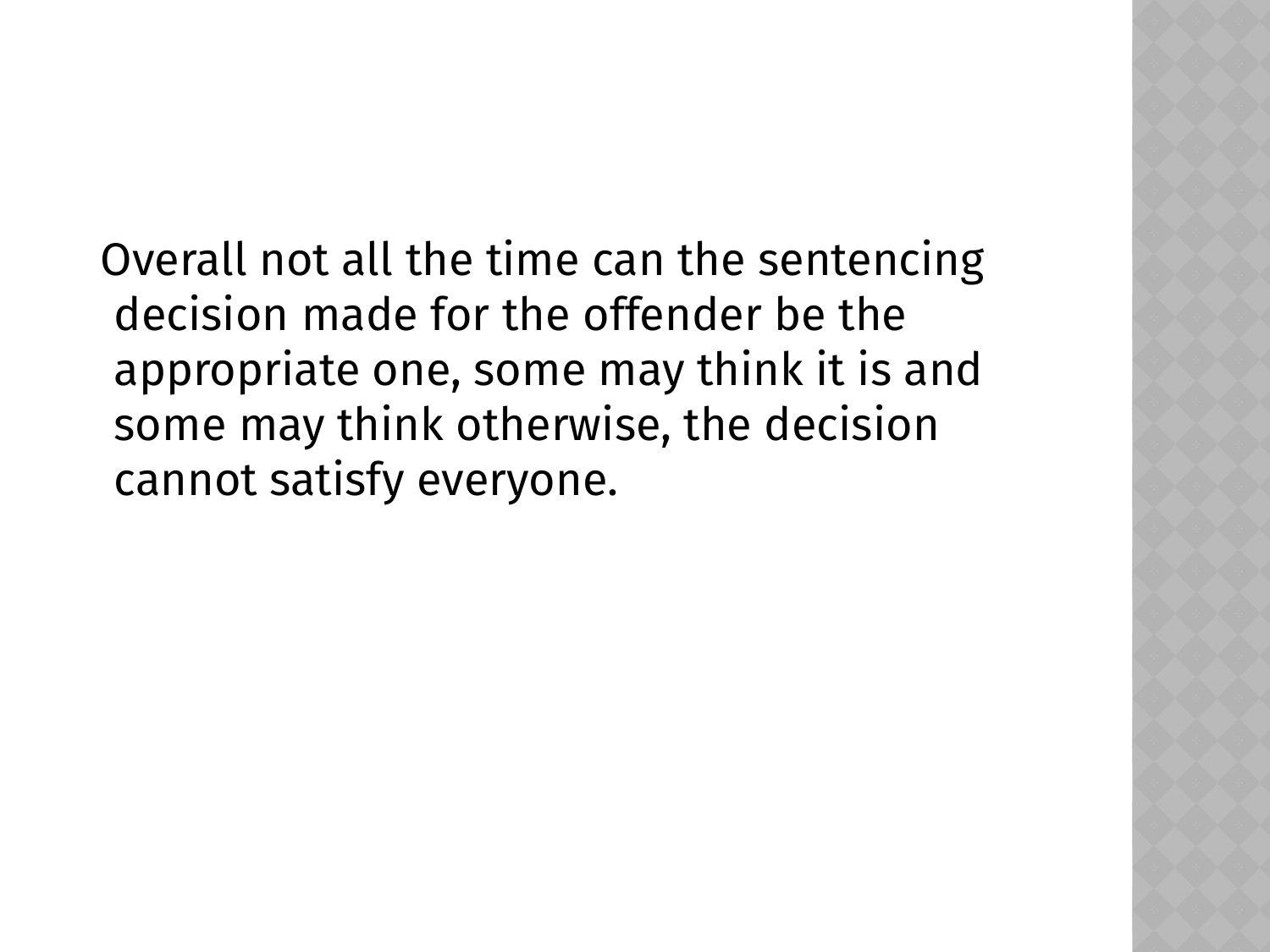

#
  Overall not all the time can the sentencing decision made for the offender be the appropriate one, some may think it is and some may think otherwise, the decision cannot satisfy everyone.